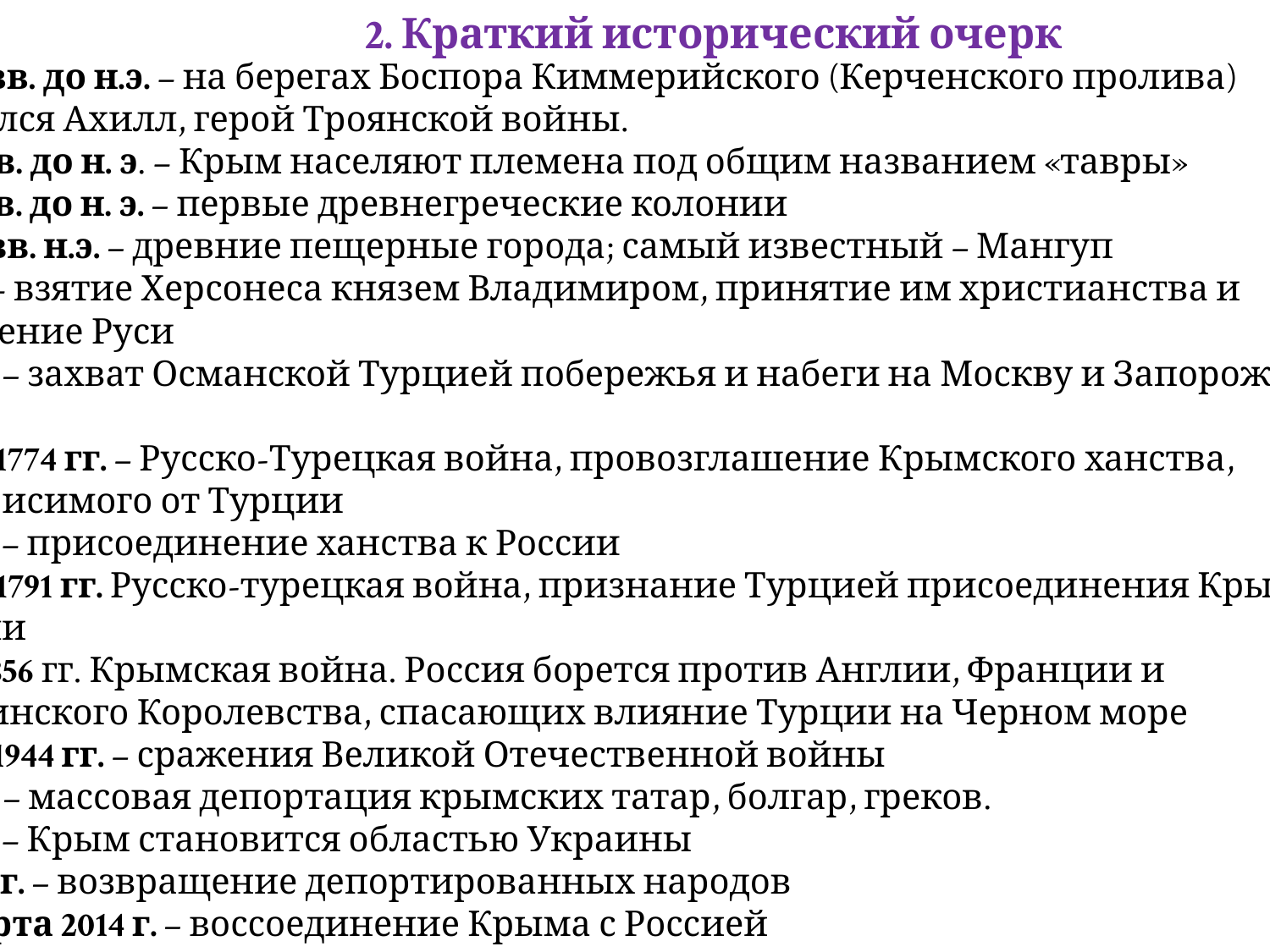

2. Краткий исторический очерк
15 – 8 вв. до н.э. – на берегах Боспора Киммерийского (Керченского пролива)
 родился Ахилл, герой Троянской войны.
9 – 8 вв. до н. э. – Крым населяют племена под общим названием «тавры»
6 – 5 вв. до н. э. – первые древнегреческие колонии
6 – 12 вв. н.э. – древние пещерные города; самый известный – Мангуп
988 г. – взятие Херсонеса князем Владимиром, принятие им христианства и
крещение Руси
1475 г. – захват Османской Турцией побережья и набеги на Москву и Запорожскую
Сечь
1768 – 1774 гг. – Русско-Турецкая война, провозглашение Крымского ханства,
независимого от Турции
1783 г. – присоединение ханства к России
1787 – 1791 гг. Русско-турецкая война, признание Турцией присоединения Крыма к
России
1853-1856 гг. Крымская война. Россия борется против Англии, Франции и
Сардинского Королевства, спасающих влияние Турции на Черном море
1941 – 1944 гг. – сражения Великой Отечественной войны
1944 г. – массовая депортация крымских татар, болгар, греков.
1954 г. – Крым становится областью Украины
С 1989 г. – возвращение депортированных народов
18 марта 2014 г. – воссоединение Крыма с Россией